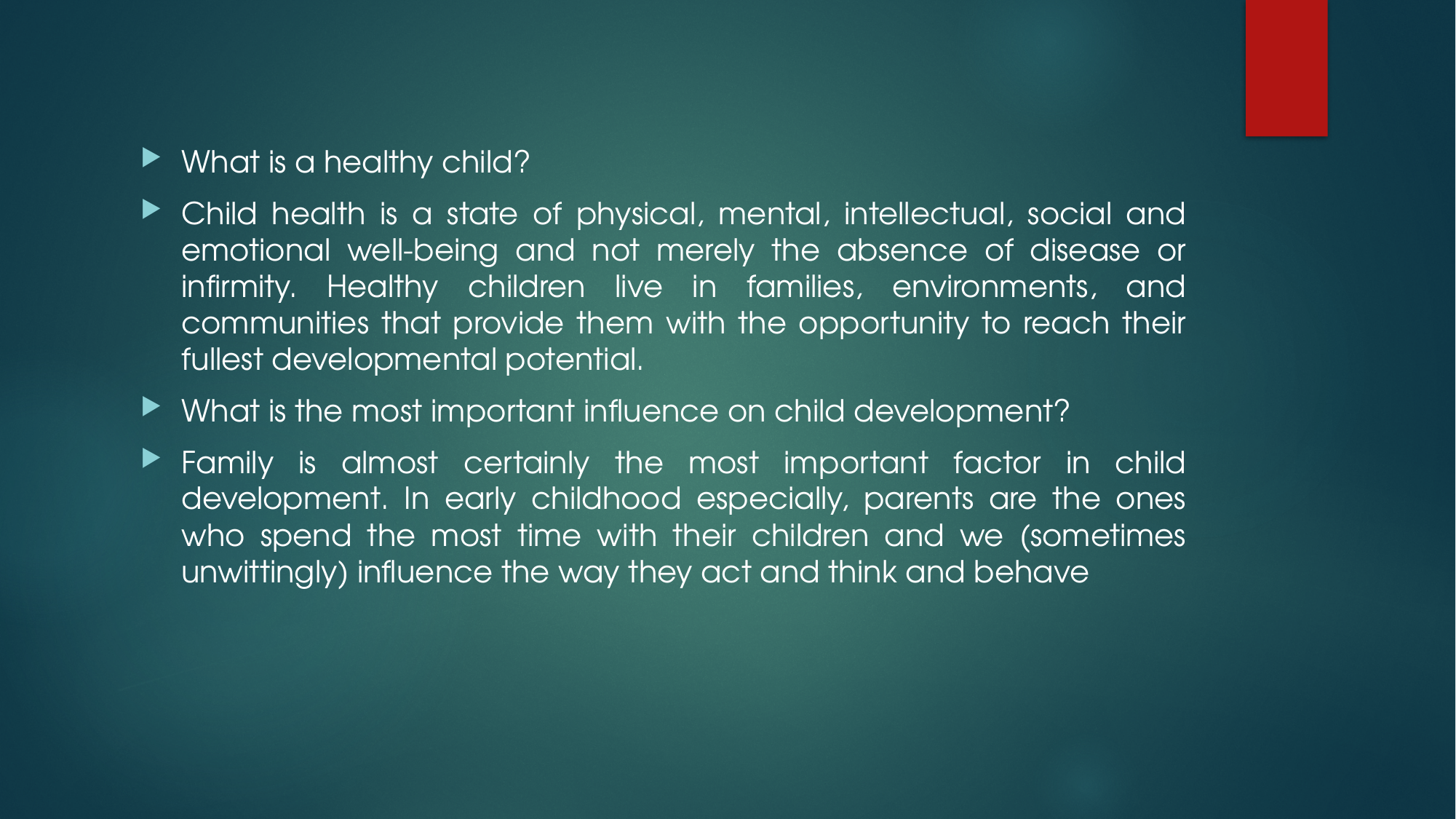

What is a healthy child?
Child health is a state of physical, mental, intellectual, social and emotional well-being and not merely the absence of disease or infirmity. Healthy children live in families, environments, and communities that provide them with the opportunity to reach their fullest developmental potential.
What is the most important influence on child development?
Family is almost certainly the most important factor in child development. In early childhood especially, parents are the ones who spend the most time with their children and we (sometimes unwittingly) influence the way they act and think and behave